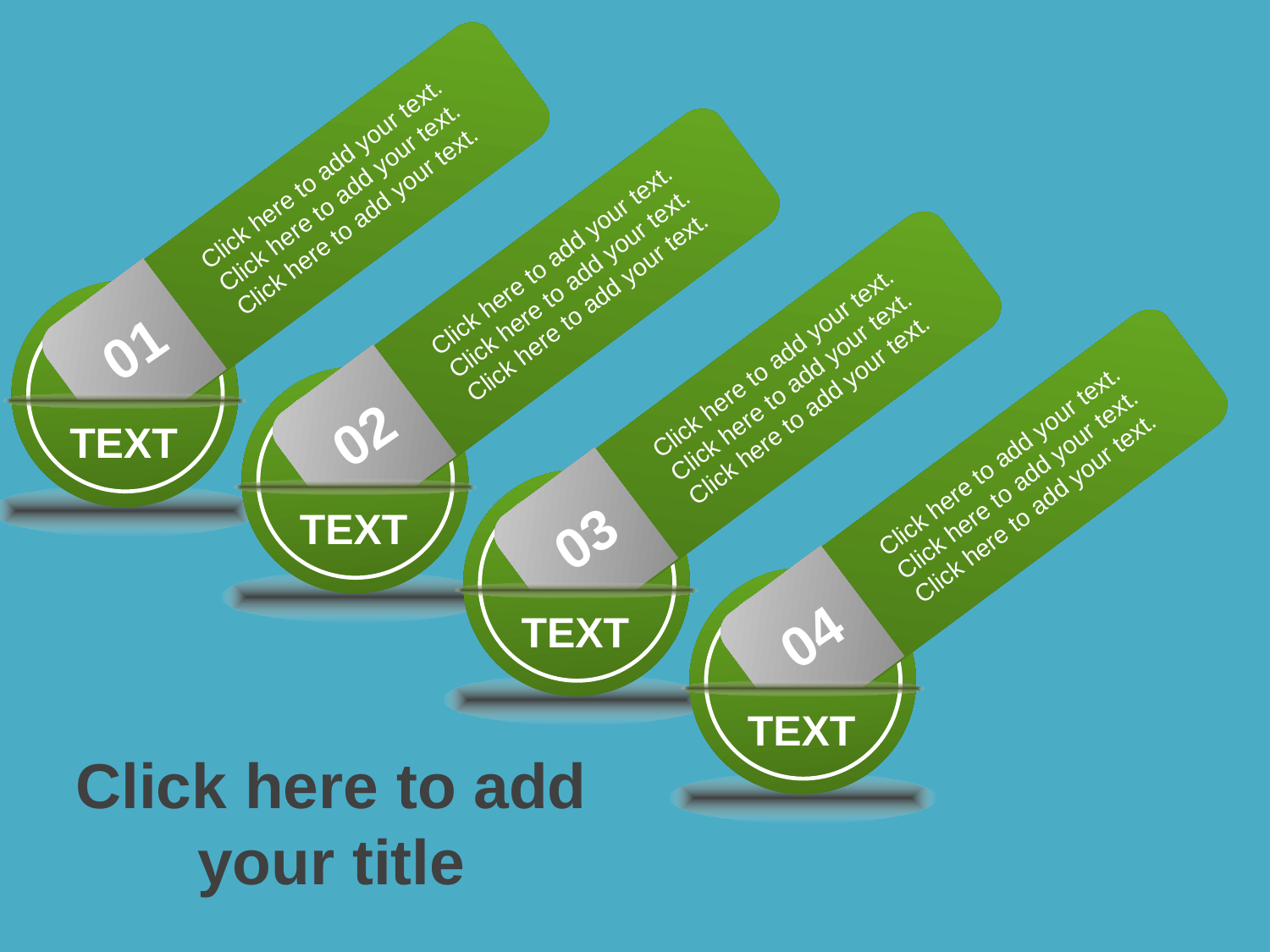

Click here to add your text. Click here to add your text. Click here to add your text.

Click here to add your text. Click here to add your text. Click here to add your text.

Click here to add your text. Click here to add your text. Click here to add your text.
01

02
Click here to add your text. Click here to add your text. Click here to add your text.
TEXT

TEXT
03
04
TEXT
TEXT
Click here to add your title